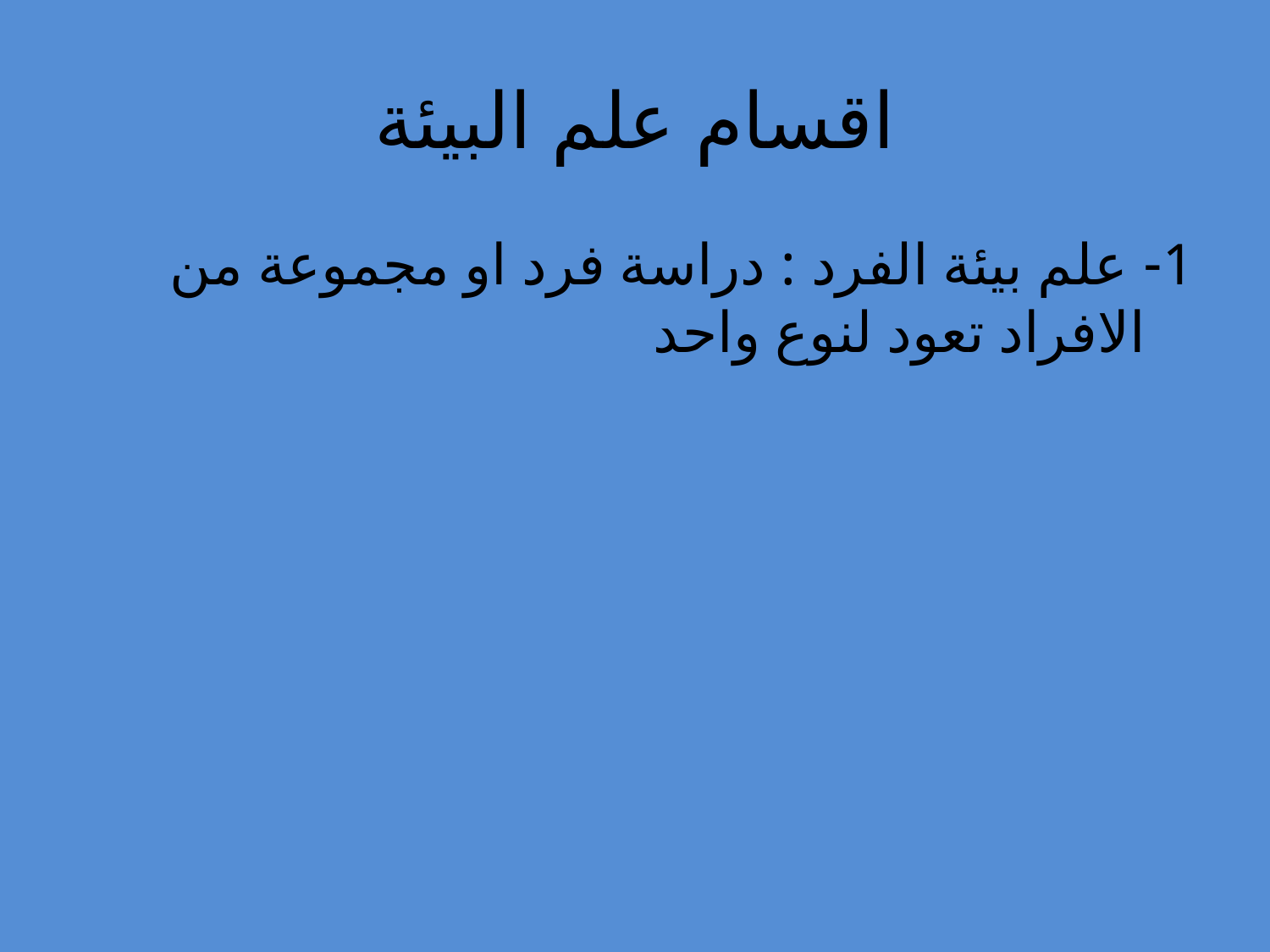

# اقسام علم البيئة
1- علم بيئة الفرد : دراسة فرد او مجموعة من الافراد تعود لنوع واحد